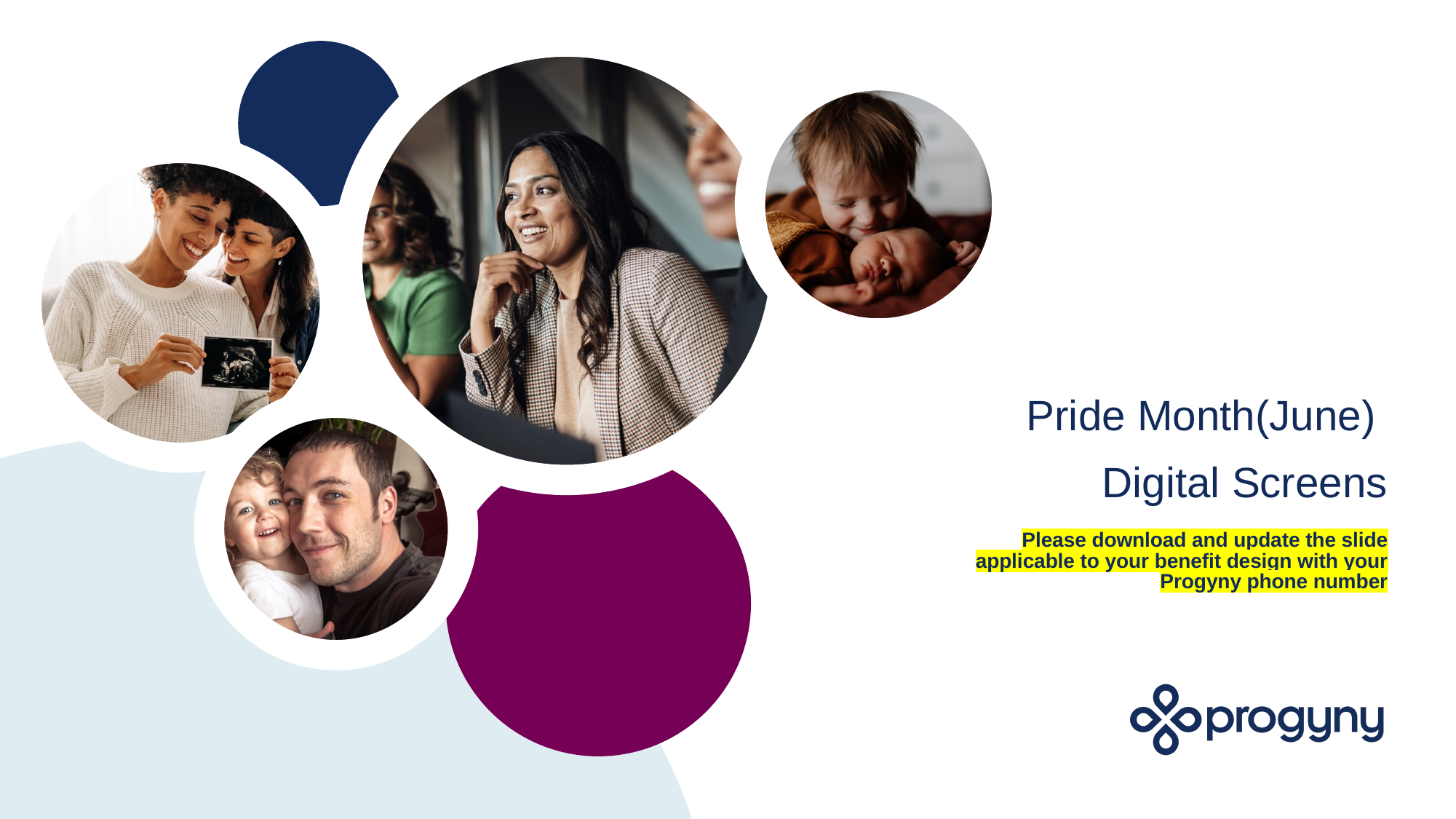

Pride Month(June)
Digital Screens
Please download and update the slide applicable to your benefit design with your Progyny phone number